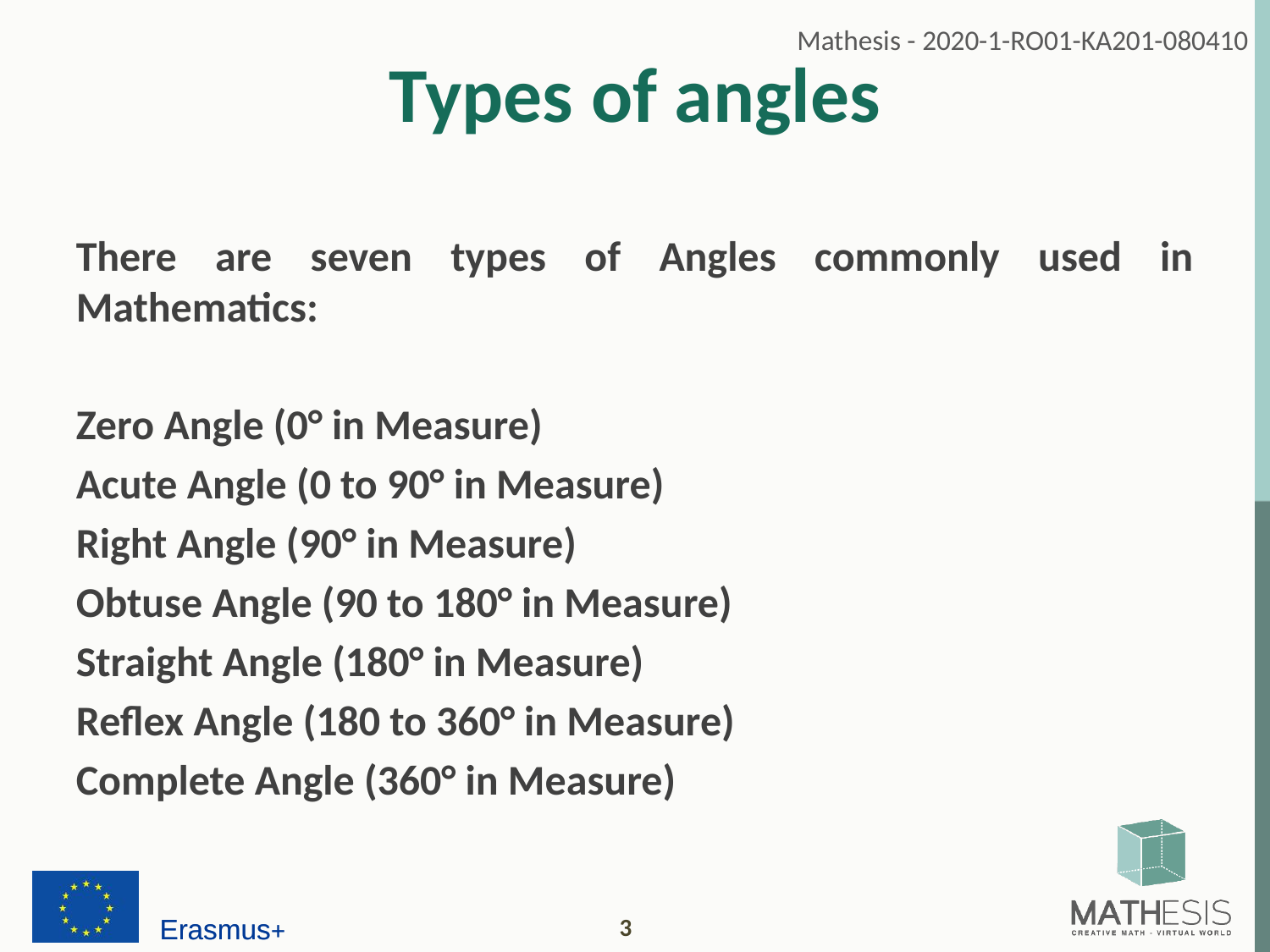

# Types of angles
There are seven types of Angles commonly used in Mathematics:

Zero Angle (0° in Measure)
Acute Angle (0 to 90° in Measure)
Right Angle (90° in Measure)
Obtuse Angle (90 to 180° in Measure)
Straight Angle (180° in Measure)
Reflex Angle (180 to 360° in Measure)
Complete Angle (360° in Measure)